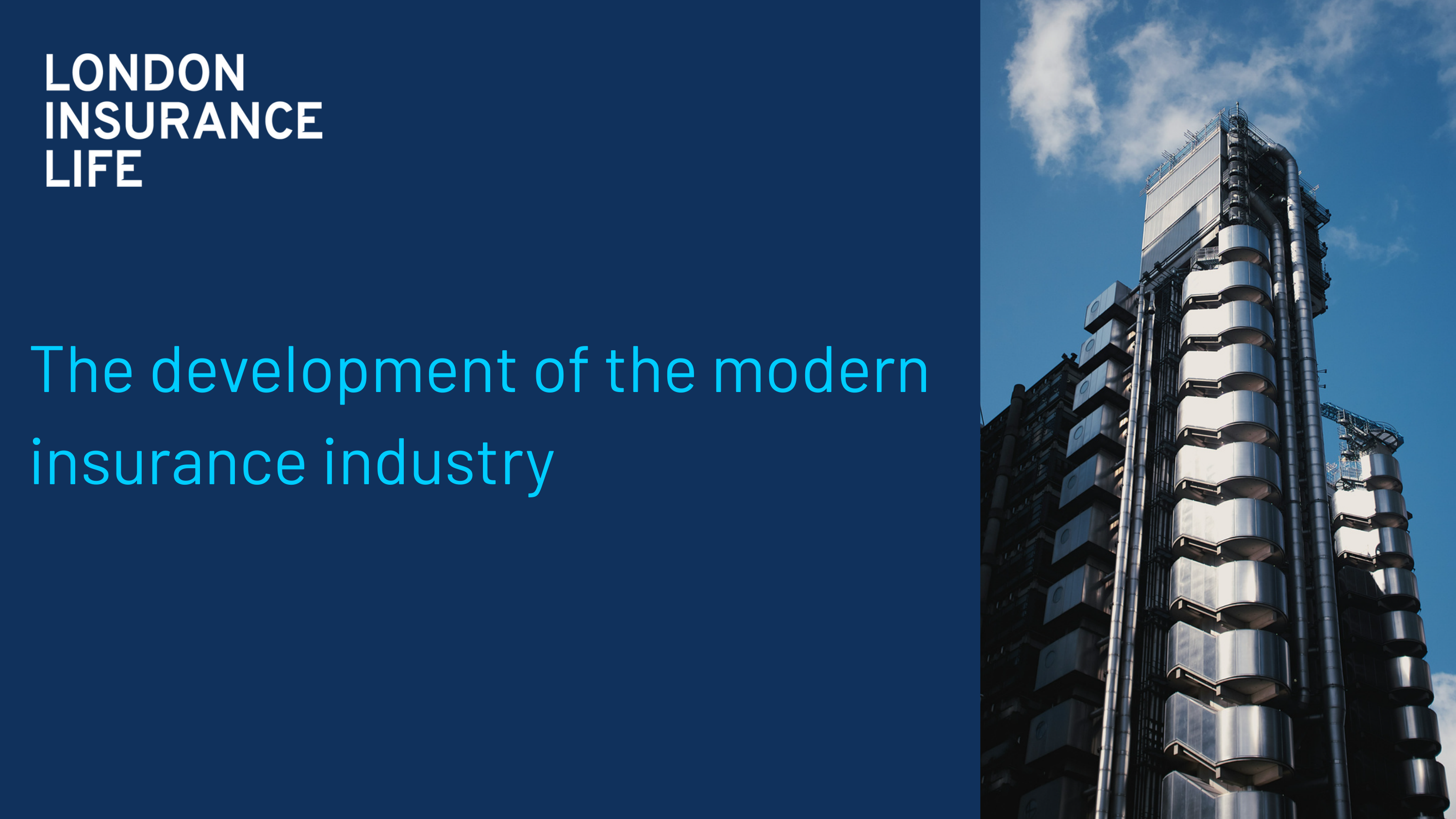

The development of the modern insurance industry